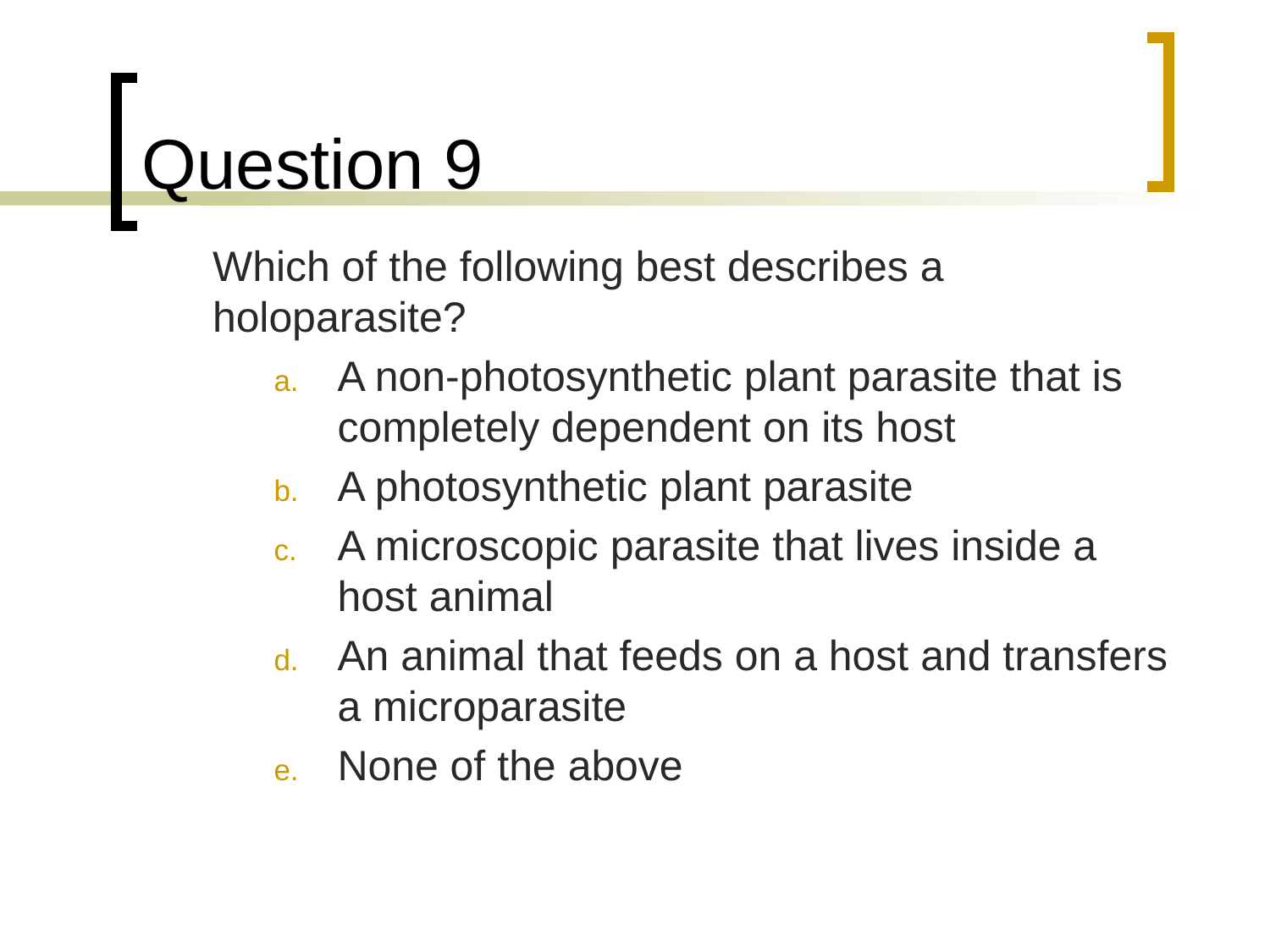

# Question 9
	Which of the following best describes a holoparasite?
A non-photosynthetic plant parasite that is completely dependent on its host
A photosynthetic plant parasite
A microscopic parasite that lives inside a host animal
An animal that feeds on a host and transfers a microparasite
None of the above